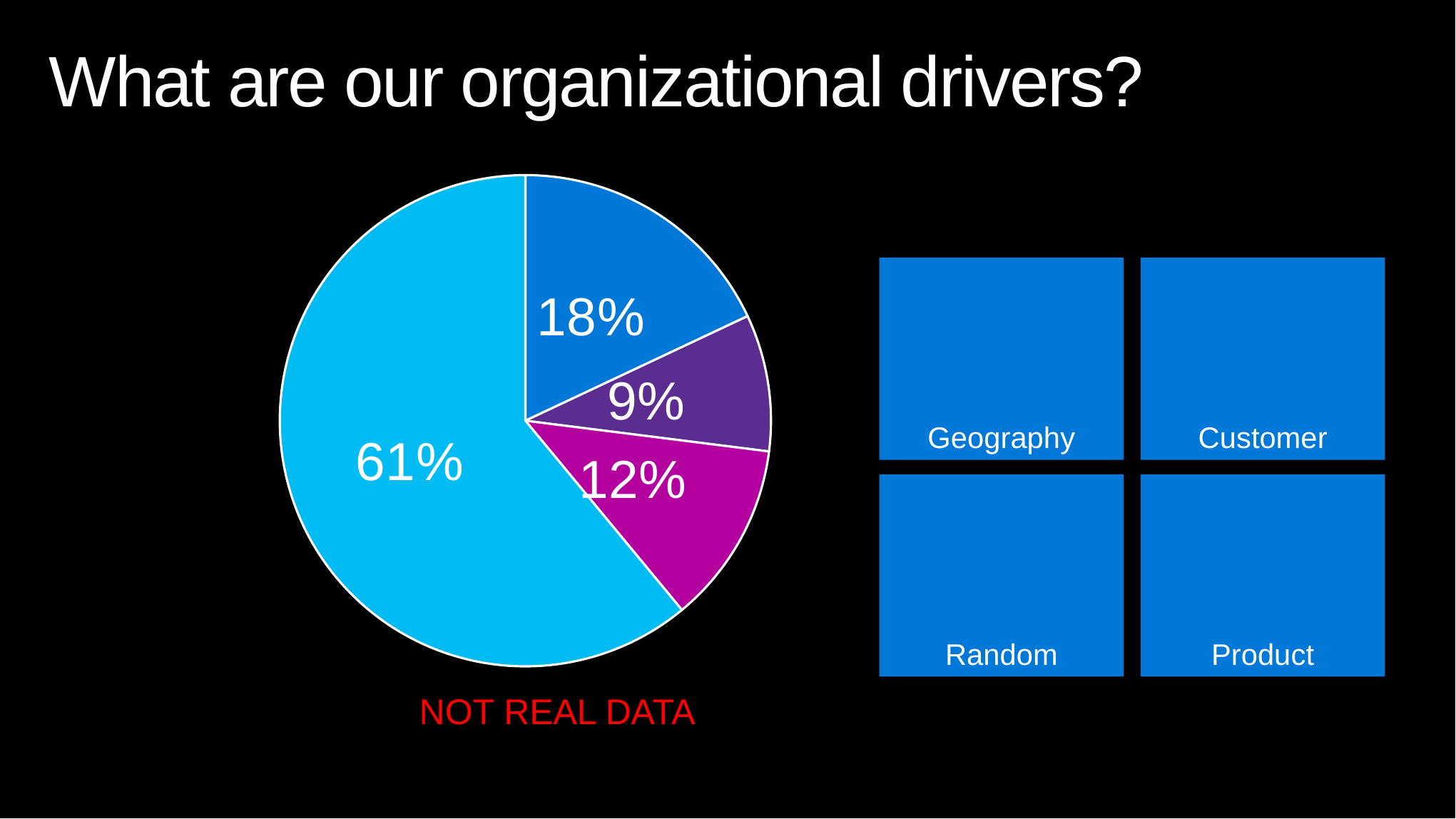

# What are our organizational drivers?

### Chart

| Category |  |
|---|---|
Geography
Customer
Random
Product
NOT REAL DATA